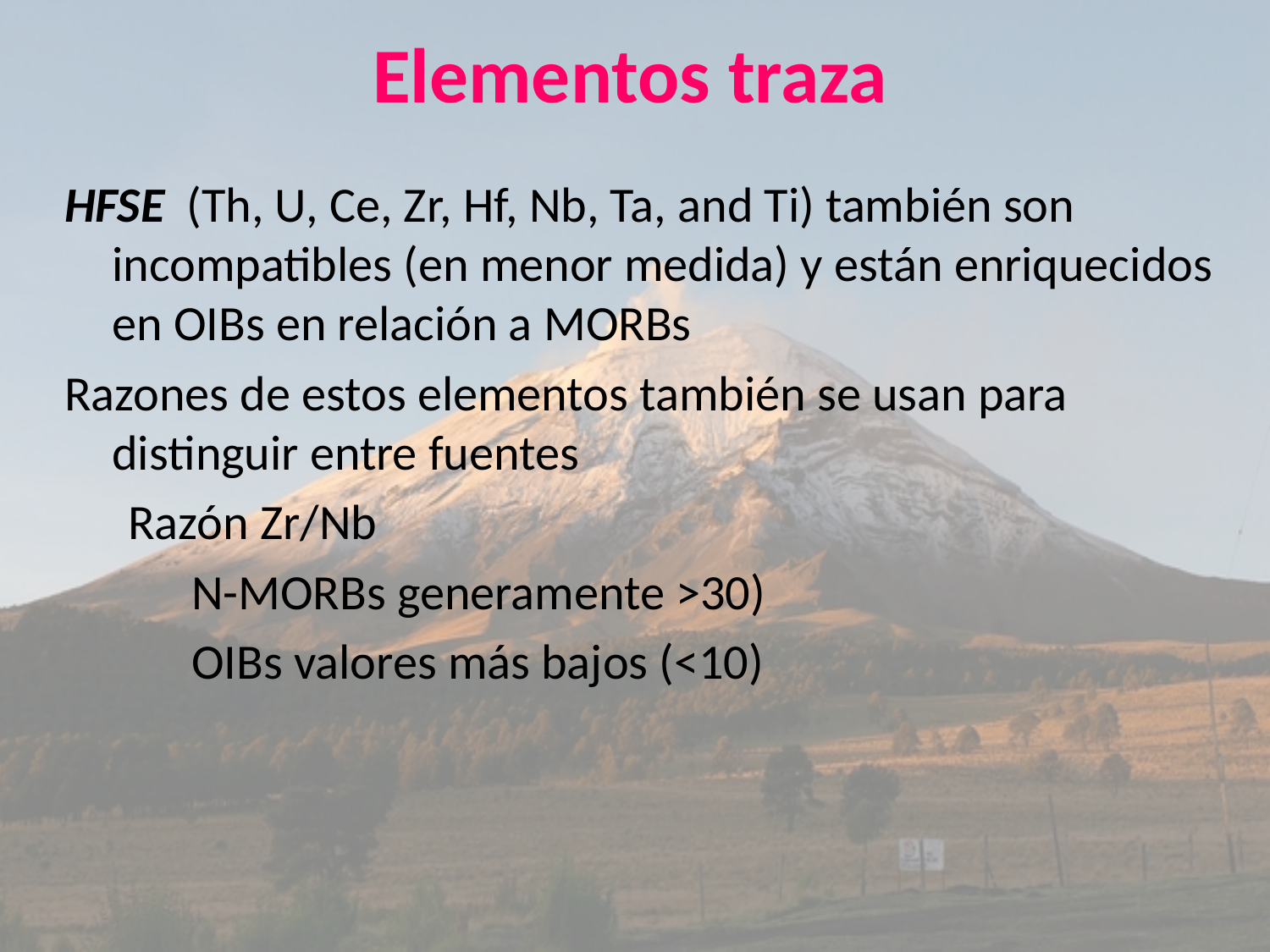

Elementos traza
HFSE  (Th, U, Ce, Zr, Hf, Nb, Ta, and Ti) también son incompatibles (en menor medida) y están enriquecidos en OIBs en relación a MORBs
Razones de estos elementos también se usan para distinguir entre fuentes
Razón Zr/Nb
N-MORBs generamente >30)
OIBs valores más bajos (<10)